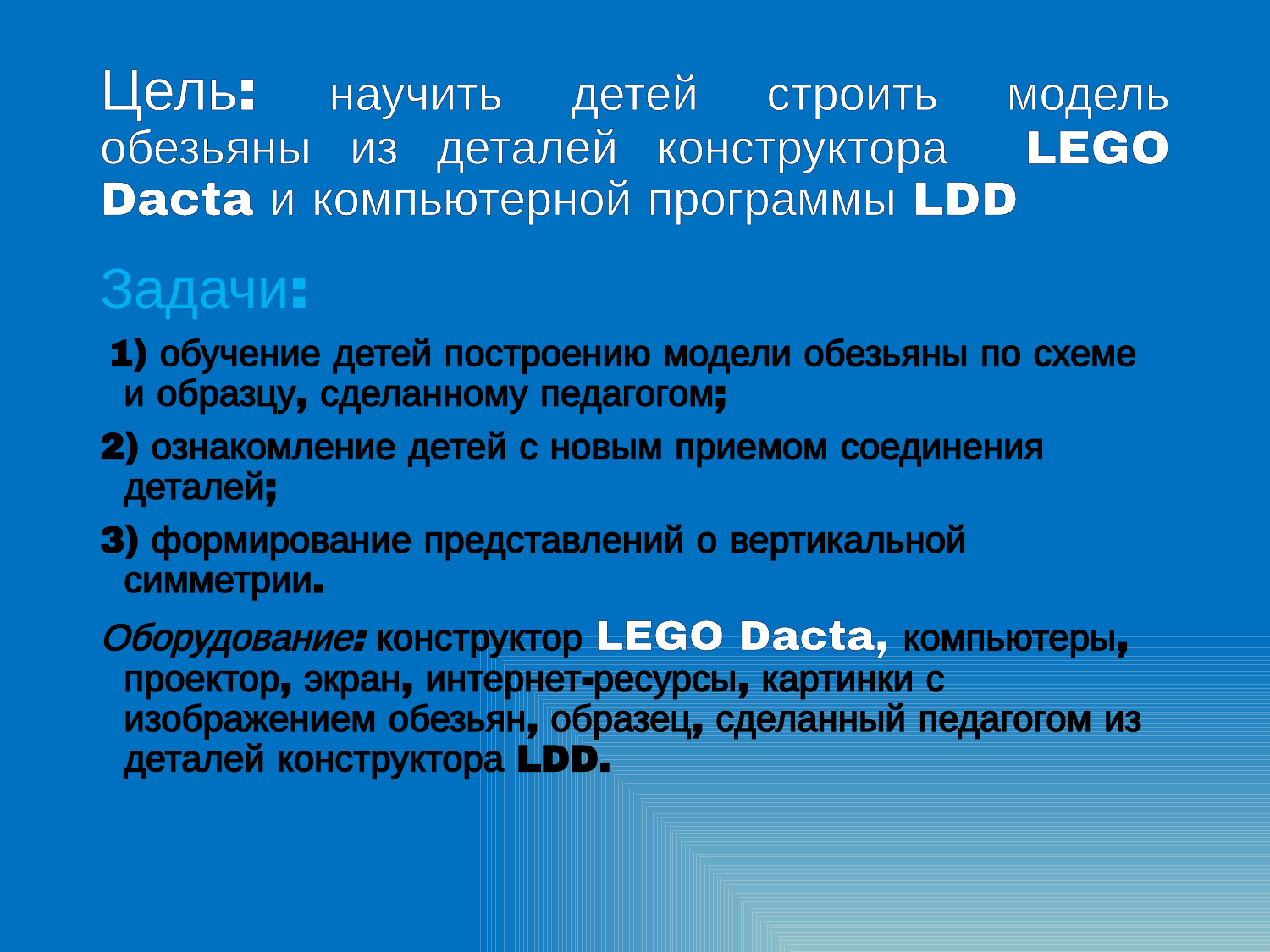

# Цель: научить детей строить модель обезьяны из деталей конструктора  LEGO Dacta и компьютерной программы LDD
Задачи:
 1) обучение детей построению модели обезьяны по схеме и образцу, сделанному педагогом;
2) ознакомление детей с новым приемом соединения деталей;
3) формирование представлений о вертикальной симметрии.
Оборудование: конструктор LEGO Dacta, компьютеры, проектор, экран, интернет-ресурсы, картинки с изображением обезьян, образец, сделанный педагогом из деталей конструктора LDD.